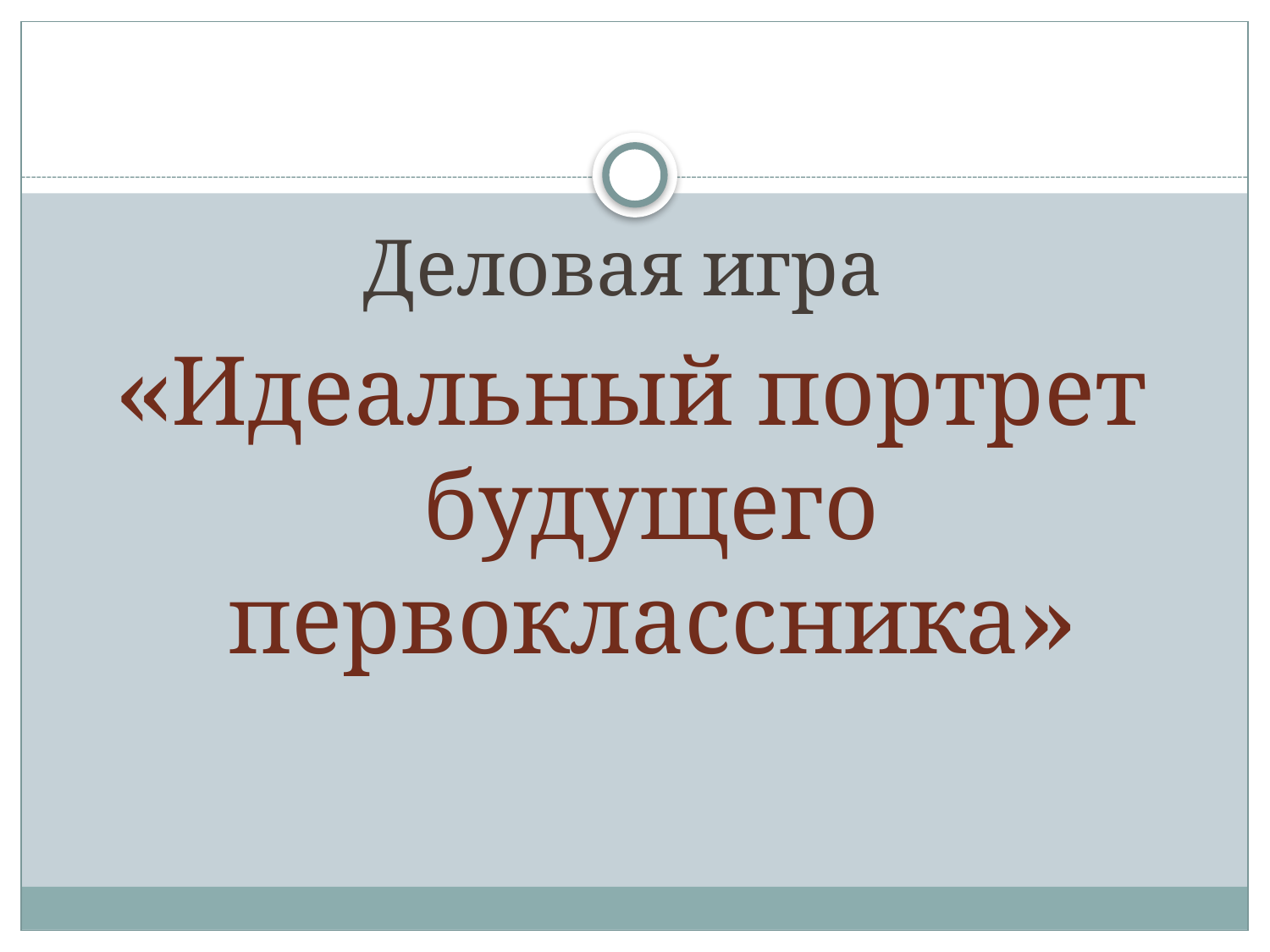

#
Деловая игра
«Идеальный портрет будущего первоклассника»